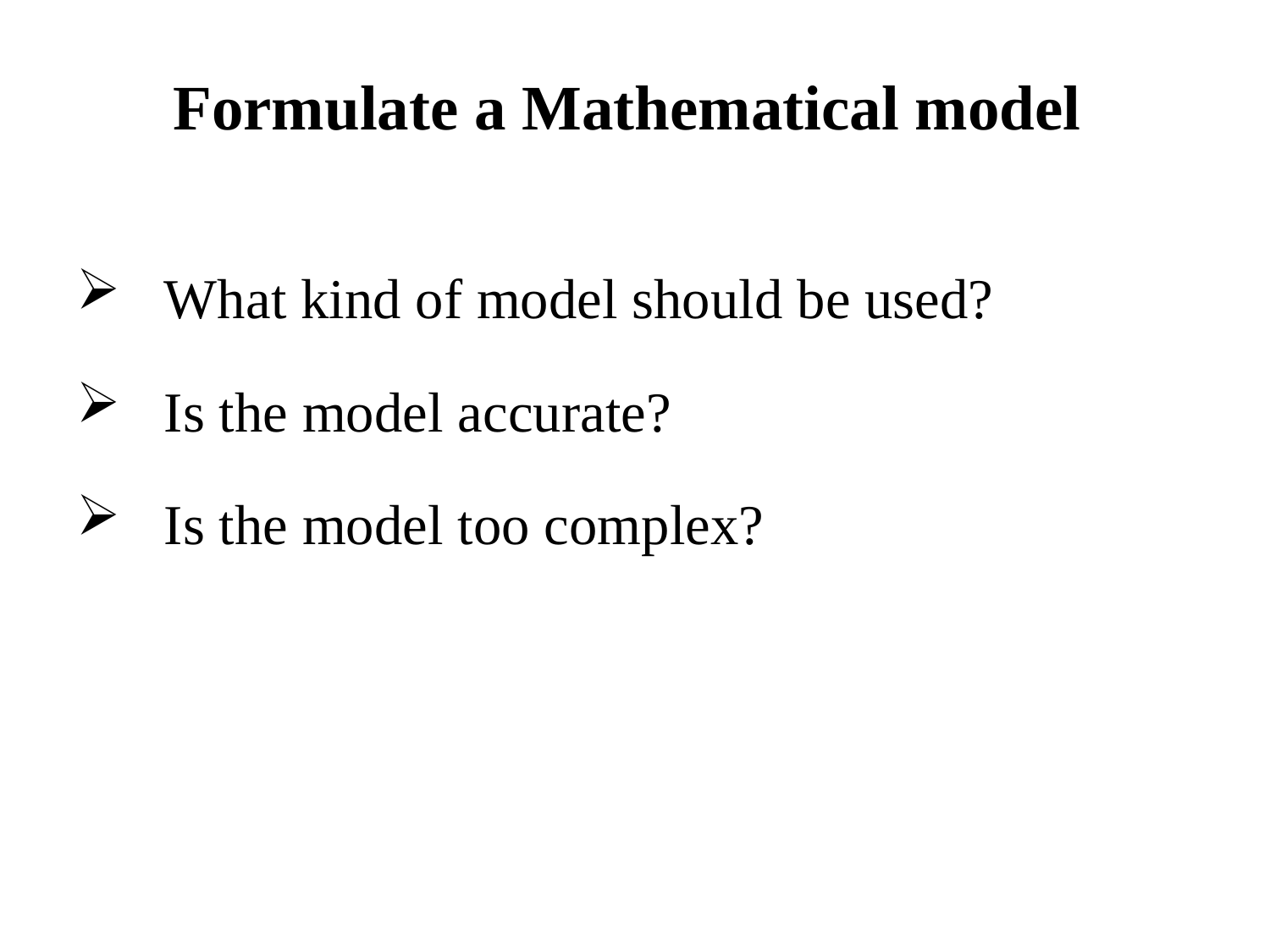

# Formulate a Mathematical model
What kind of model should be used?
Is the model accurate?
Is the model too complex?